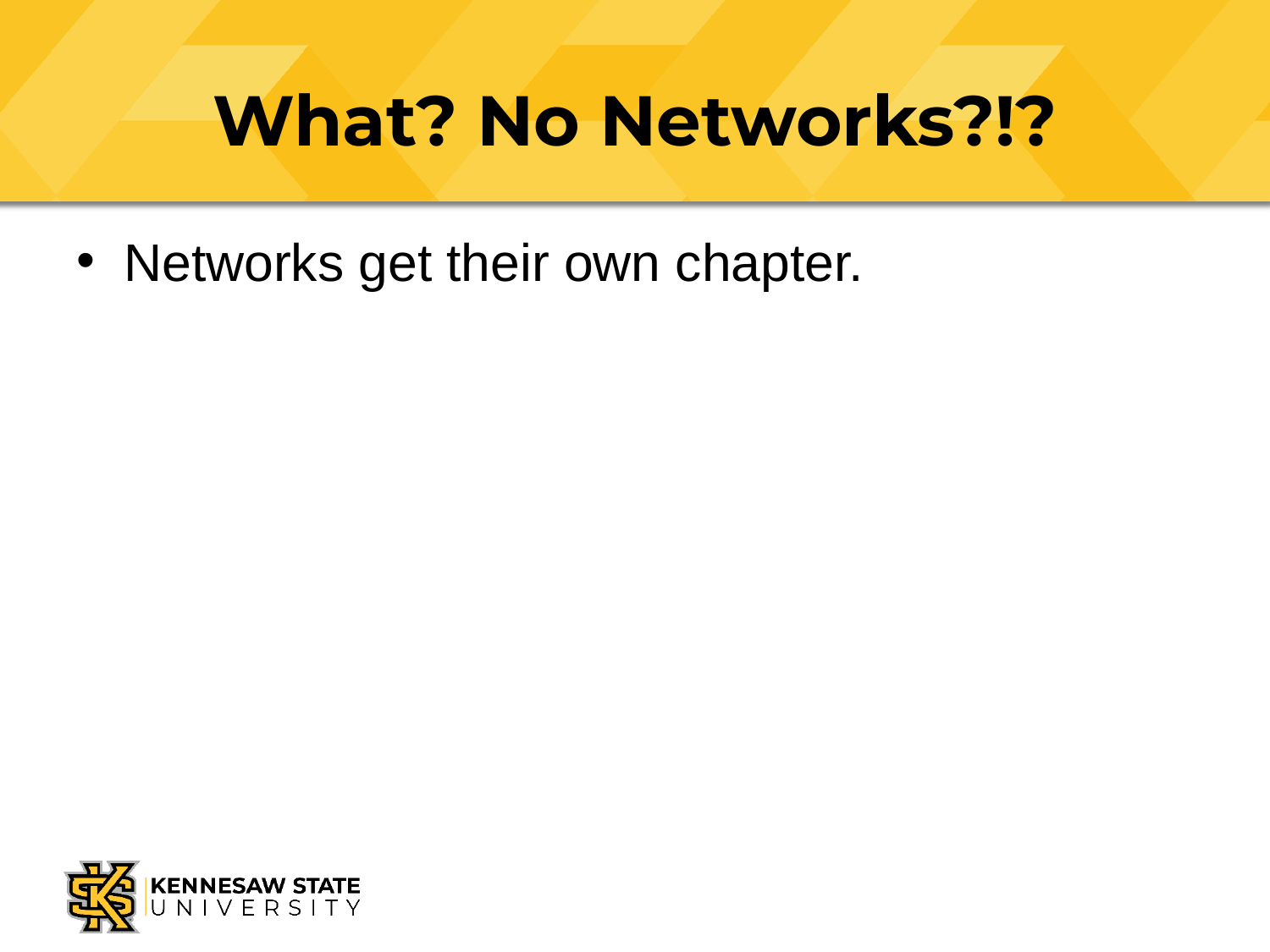

# What? No Networks?!?
Networks get their own chapter.